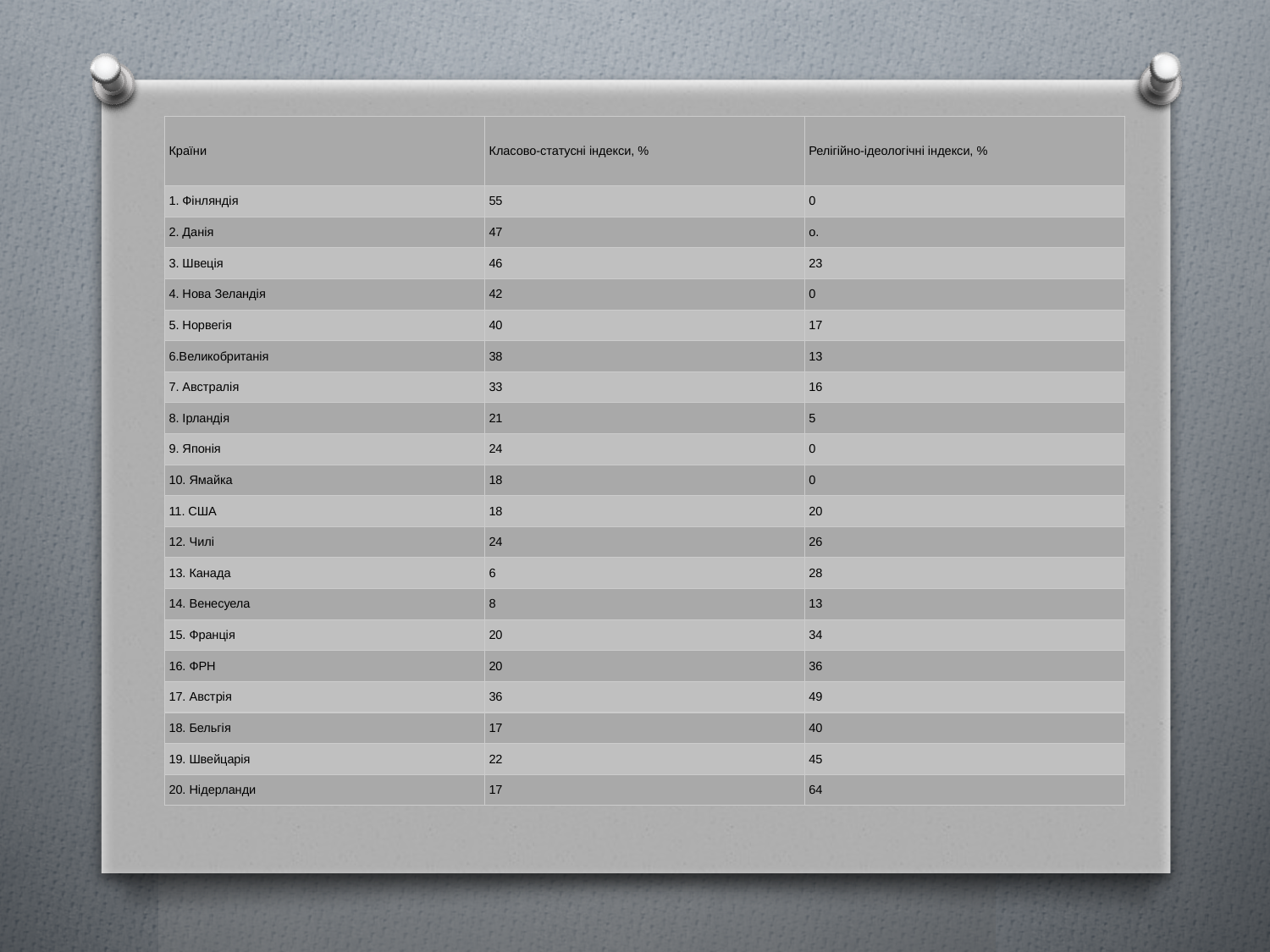

#
| Країни | Класово-статусні індекси, % | Релігійно-ідеологічні індекси, % |
| --- | --- | --- |
| 1. Фінляндія | 55 | 0 |
| 2. Данія | 47 | о. |
| 3. Швеція | 46 | 23 |
| 4. Нова Зеландія | 42 | 0 |
| 5. Норвегія | 40 | 17 |
| 6.Великобританія | 38 | 13 |
| 7. Австралія | 33 | 16 |
| 8. Ірландія | 21 | 5 |
| 9. Японія | 24 | 0 |
| 10. Ямайка | 18 | 0 |
| 11. США | 18 | 20 |
| 12. Чилі | 24 | 26 |
| 13. Канада | 6 | 28 |
| 14. Венесуела | 8 | 13 |
| 15. Франція | 20 | 34 |
| 16. ФРН | 20 | 36 |
| 17. Австрія | 36 | 49 |
| 18. Бельгія | 17 | 40 |
| 19. Швейцарія | 22 | 45 |
| 20. Нідерланди | 17 | 64 |